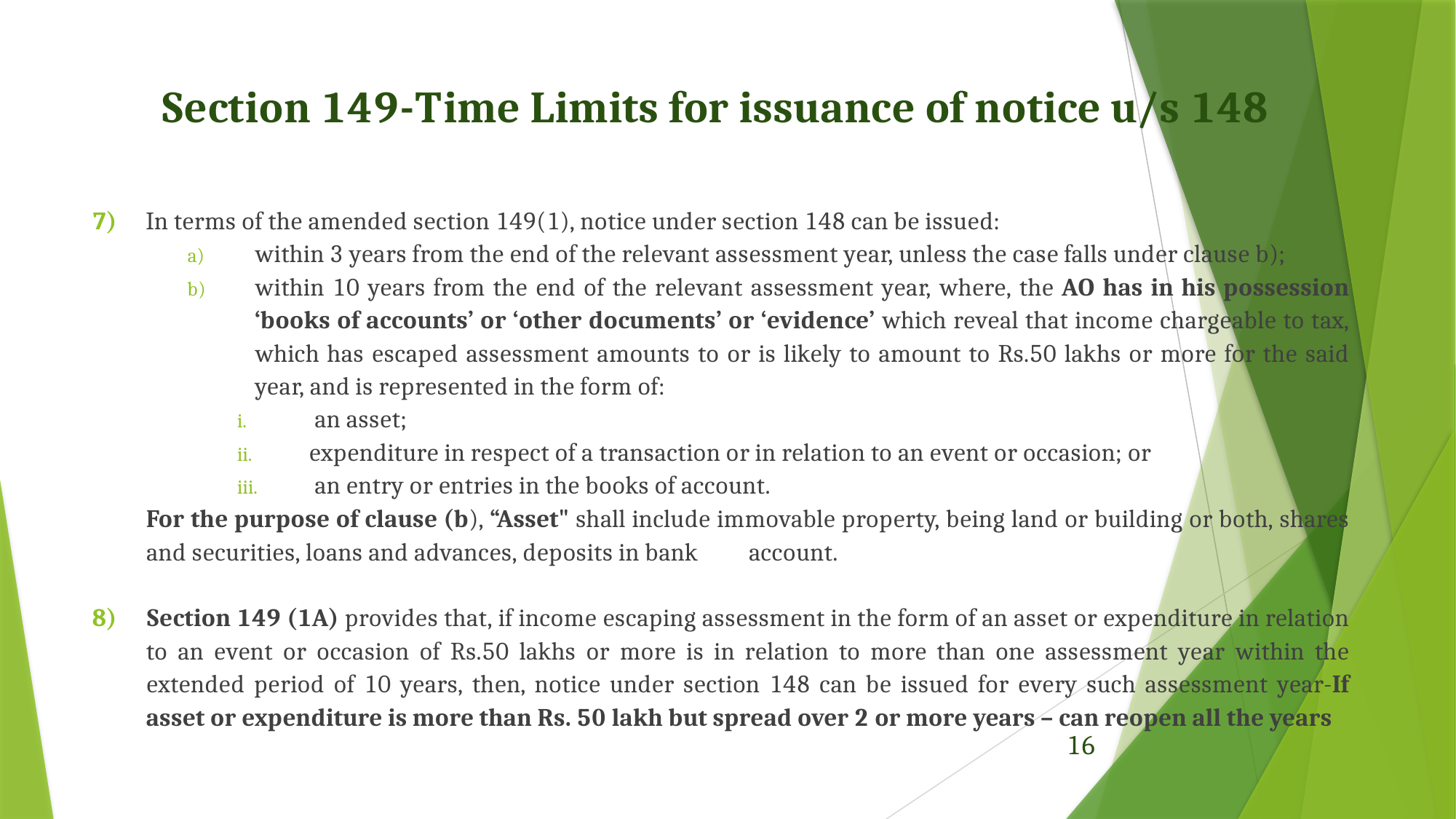

# Section 149-Time Limits for issuance of notice u/s 148
7) 	In terms of the amended section 149(1), notice under section 148 can be issued:
within 3 years from the end of the relevant assessment year, unless the case falls under clause b);
within 10 years from the end of the relevant assessment year, where, the AO has in his possession ‘books of accounts’ or ‘other documents’ or ‘evidence’ which reveal that income chargeable to tax, which has escaped assessment amounts to or is likely to amount to Rs.50 lakhs or more for the said year, and is represented in the form of:
 an asset;
expenditure in respect of a transaction or in relation to an event or occasion; or
 an entry or entries in the books of account.
For the purpose of clause (b), “Asset" shall include immovable property, being land or building or both, shares and securities, loans and advances, deposits in bank 	account.

8) 	Section 149 (1A) provides that, if income escaping assessment in the form of an asset or expenditure in relation to an event or occasion of Rs.50 lakhs or more is in relation to more than one assessment year within the extended period of 10 years, then, notice under section 148 can be issued for every such assessment year-If asset or expenditure is more than Rs. 50 lakh but spread over 2 or more years – can reopen all the years

16